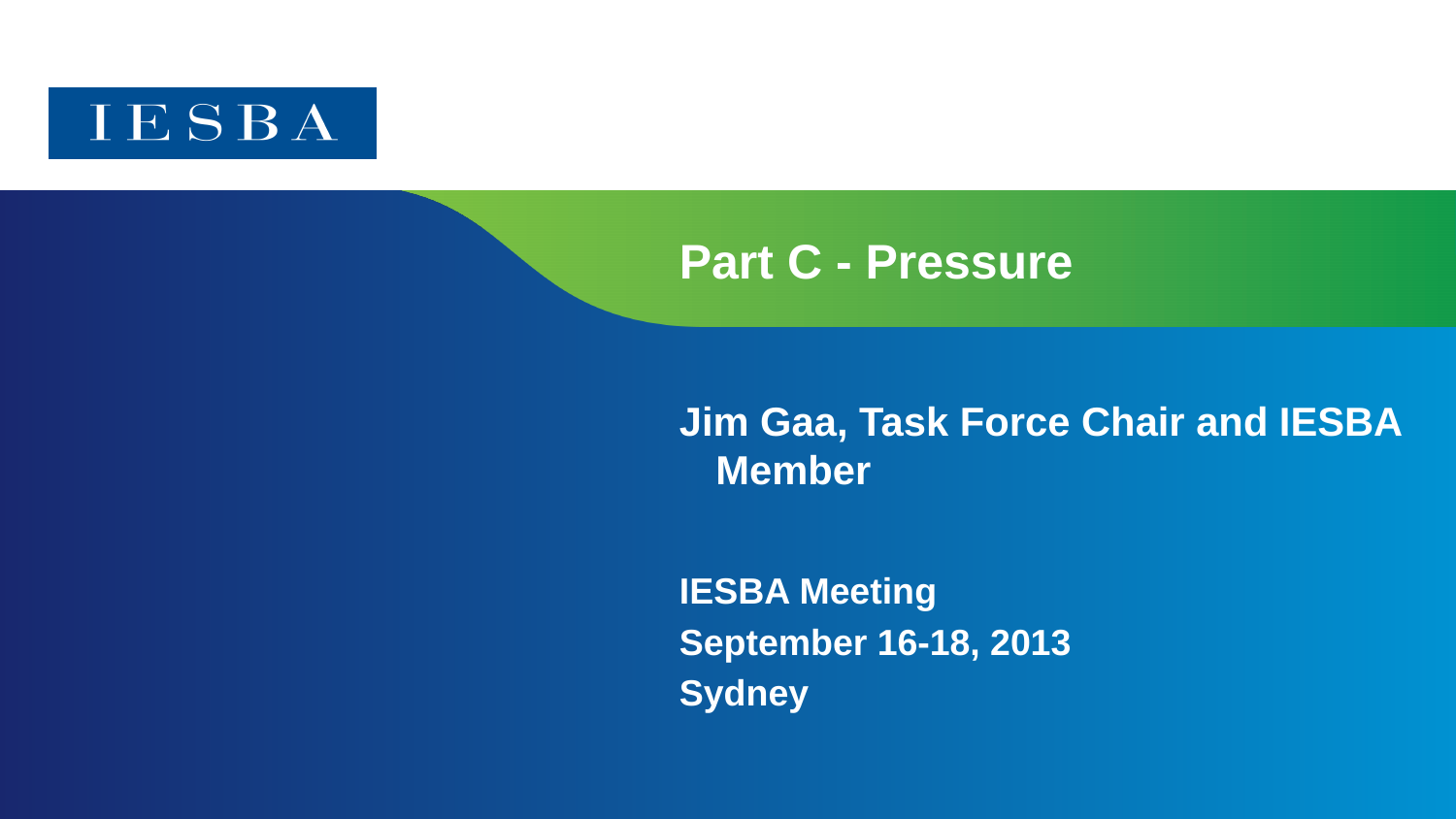

# Part C - Pressure
Jim Gaa, Task Force Chair and IESBA Member

IESBA Meeting
September 16-18, 2013
Sydney